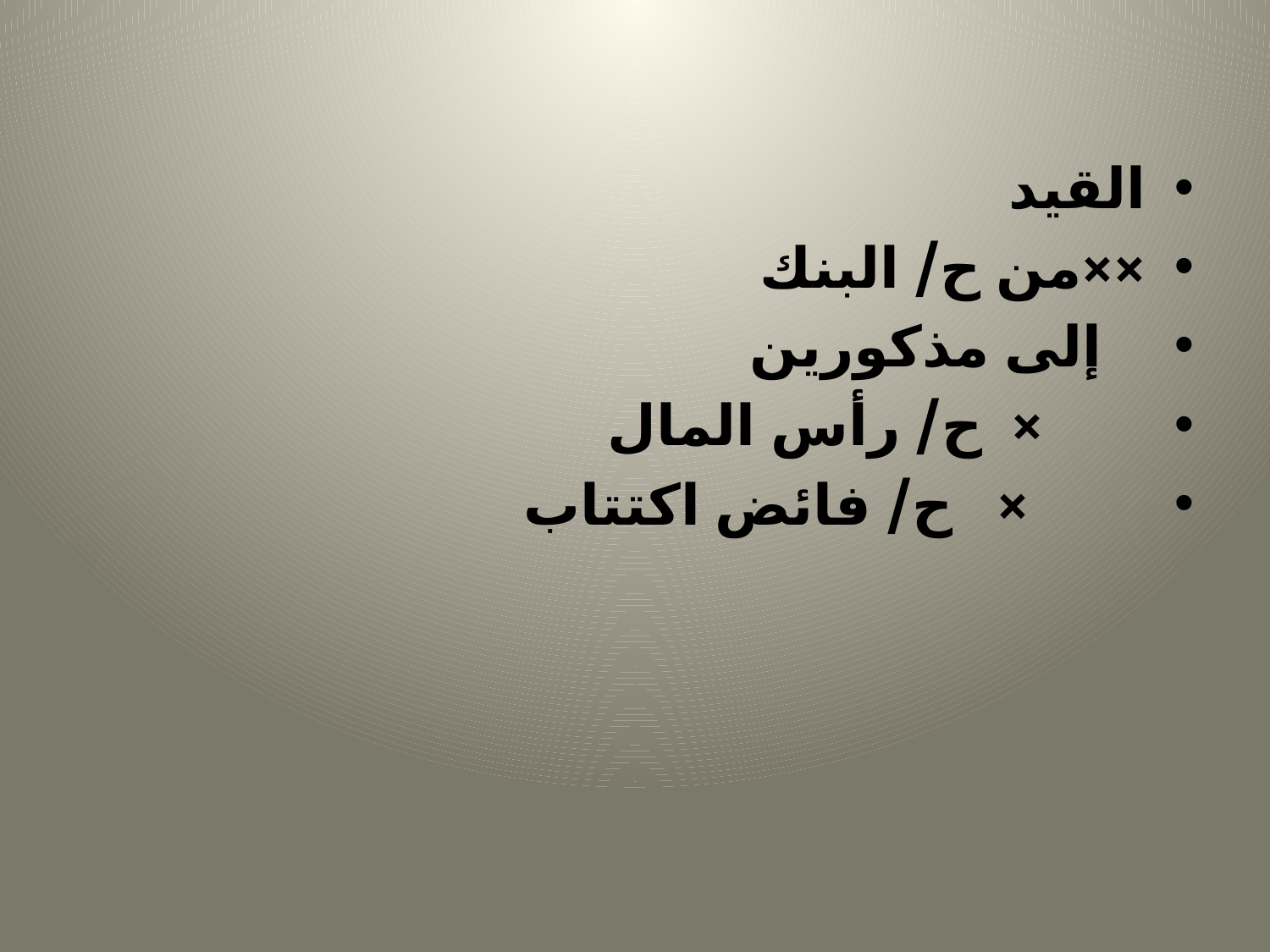

#
القيد
××من ح/ البنك
   إلى مذكورين
       ×  ح/ رأس المال
        ×   ح/ فائض اكتتاب